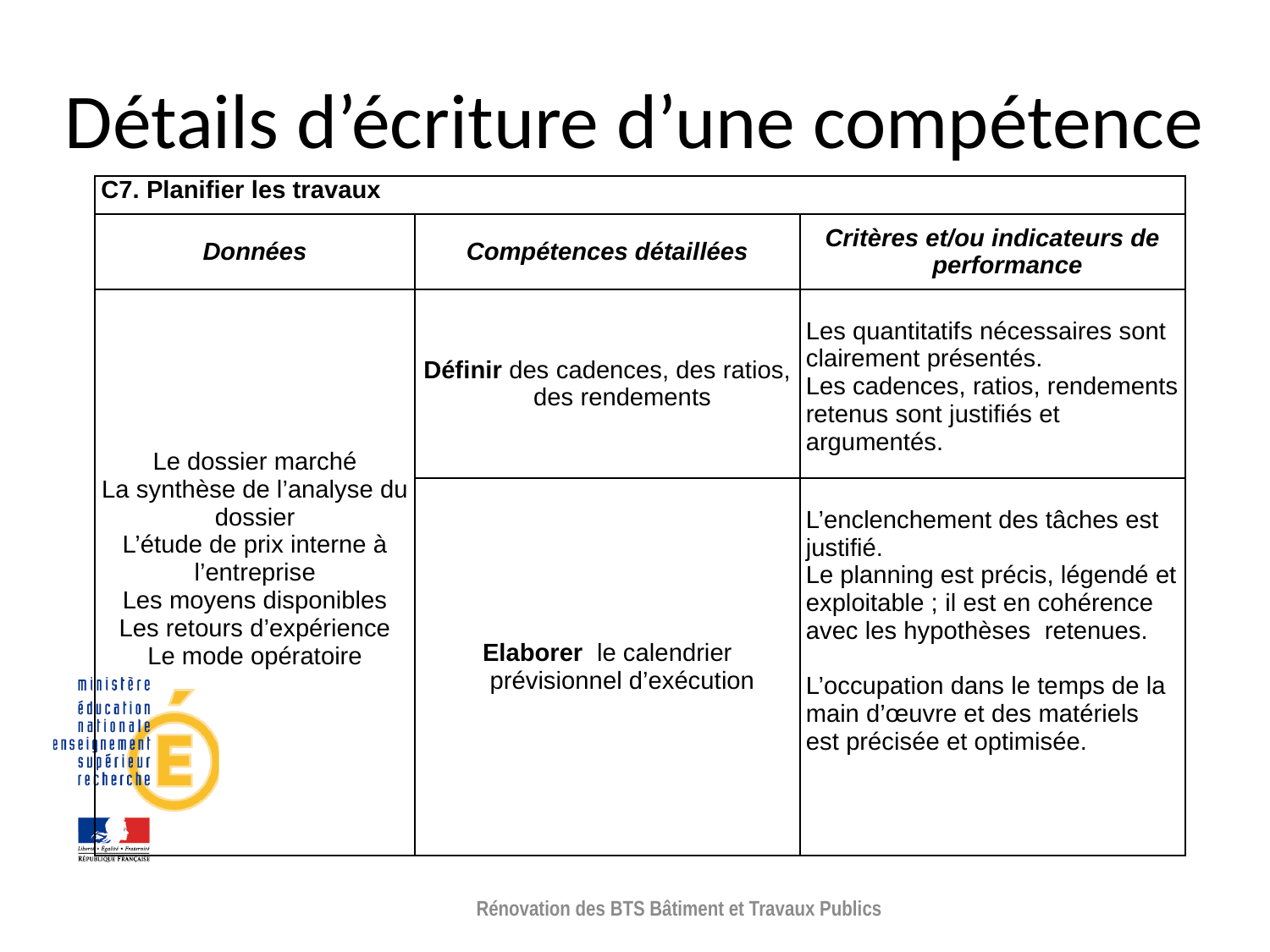

# Détails d’écriture d’une compétence
| C7. Planifier les travaux |  |  |
| --- | --- | --- |
| Données | Compétences détaillées | Critères et/ou indicateurs de performance |
| Le dossier marché La synthèse de l’analyse du dossier L’étude de prix interne à l’entreprise Les moyens disponibles Les retours d’expérience Le mode opératoire | Définir des cadences, des ratios, des rendements | Les quantitatifs nécessaires sont clairement présentés. Les cadences, ratios, rendements retenus sont justifiés et argumentés. |
|  | Elaborer le calendrier prévisionnel d’exécution | L’enclenchement des tâches est justifié. Le planning est précis, légendé et exploitable ; il est en cohérence avec les hypothèses retenues. L’occupation dans le temps de la main d’œuvre et des matériels est précisée et optimisée. |
Rénovation des BTS Bâtiment et Travaux Publics